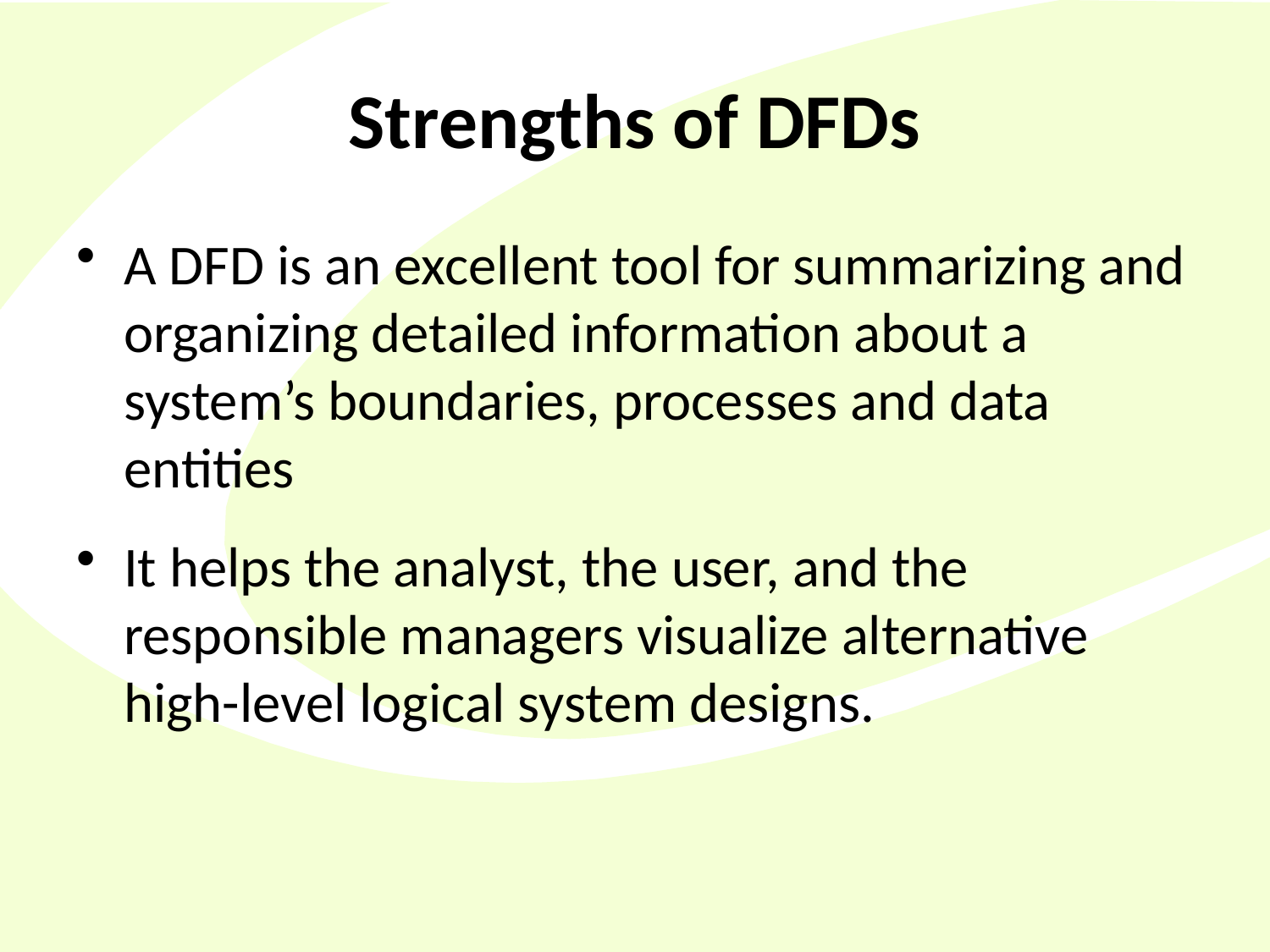

# Strengths of DFDs
A DFD is an excellent tool for summarizing and organizing detailed information about a system’s boundaries, processes and data entities
It helps the analyst, the user, and the responsible managers visualize alternative high-level logical system designs.